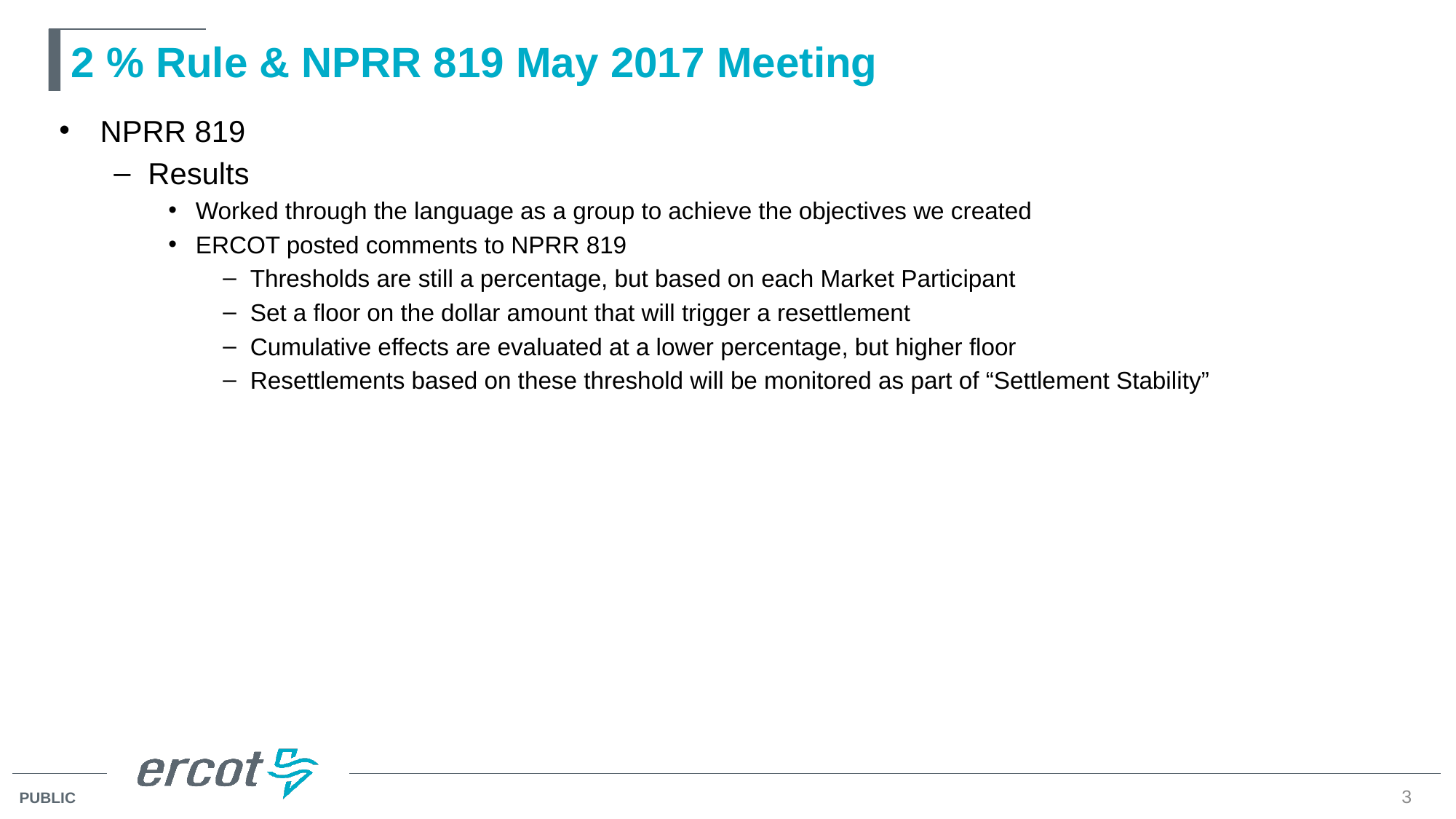

# 2 % Rule & NPRR 819 May 2017 Meeting
NPRR 819
Results
Worked through the language as a group to achieve the objectives we created
ERCOT posted comments to NPRR 819
Thresholds are still a percentage, but based on each Market Participant
Set a floor on the dollar amount that will trigger a resettlement
Cumulative effects are evaluated at a lower percentage, but higher floor
Resettlements based on these threshold will be monitored as part of “Settlement Stability”

3